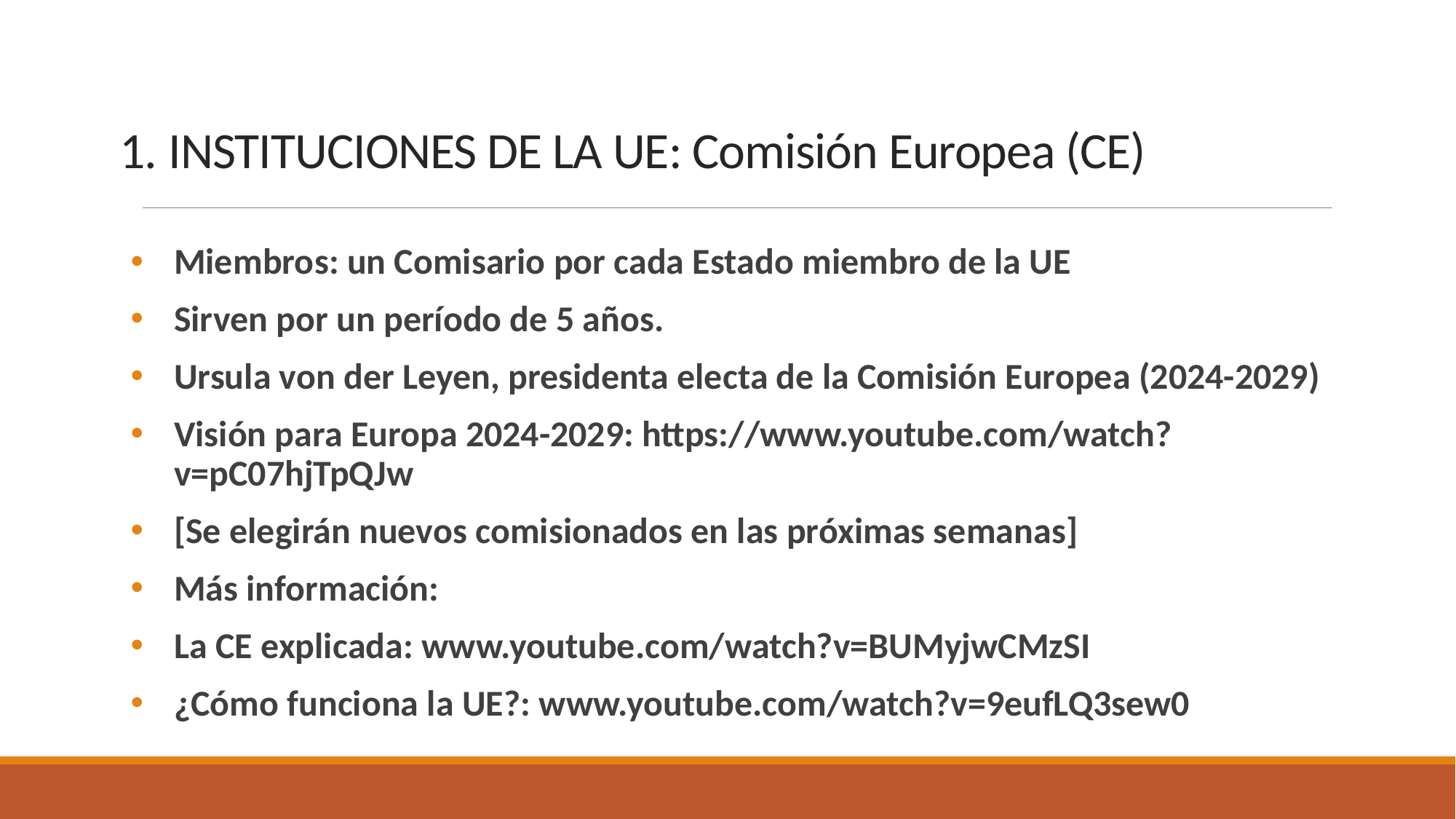

1. INSTITUCIONES DE LA UE: Comisión Europea (CE)
Miembros: un Comisario por cada Estado miembro de la UE
Sirven por un período de 5 años.
Ursula von der Leyen, presidenta electa de la Comisión Europea (2024-2029)
Visión para Europa 2024-2029: https://www.youtube.com/watch?v=pC07hjTpQJw
[Se elegirán nuevos comisionados en las próximas semanas]
Más información:
La CE explicada: www.youtube.com/watch?v=BUMyjwCMzSI
¿Cómo funciona la UE?: www.youtube.com/watch?v=9eufLQ3sew0